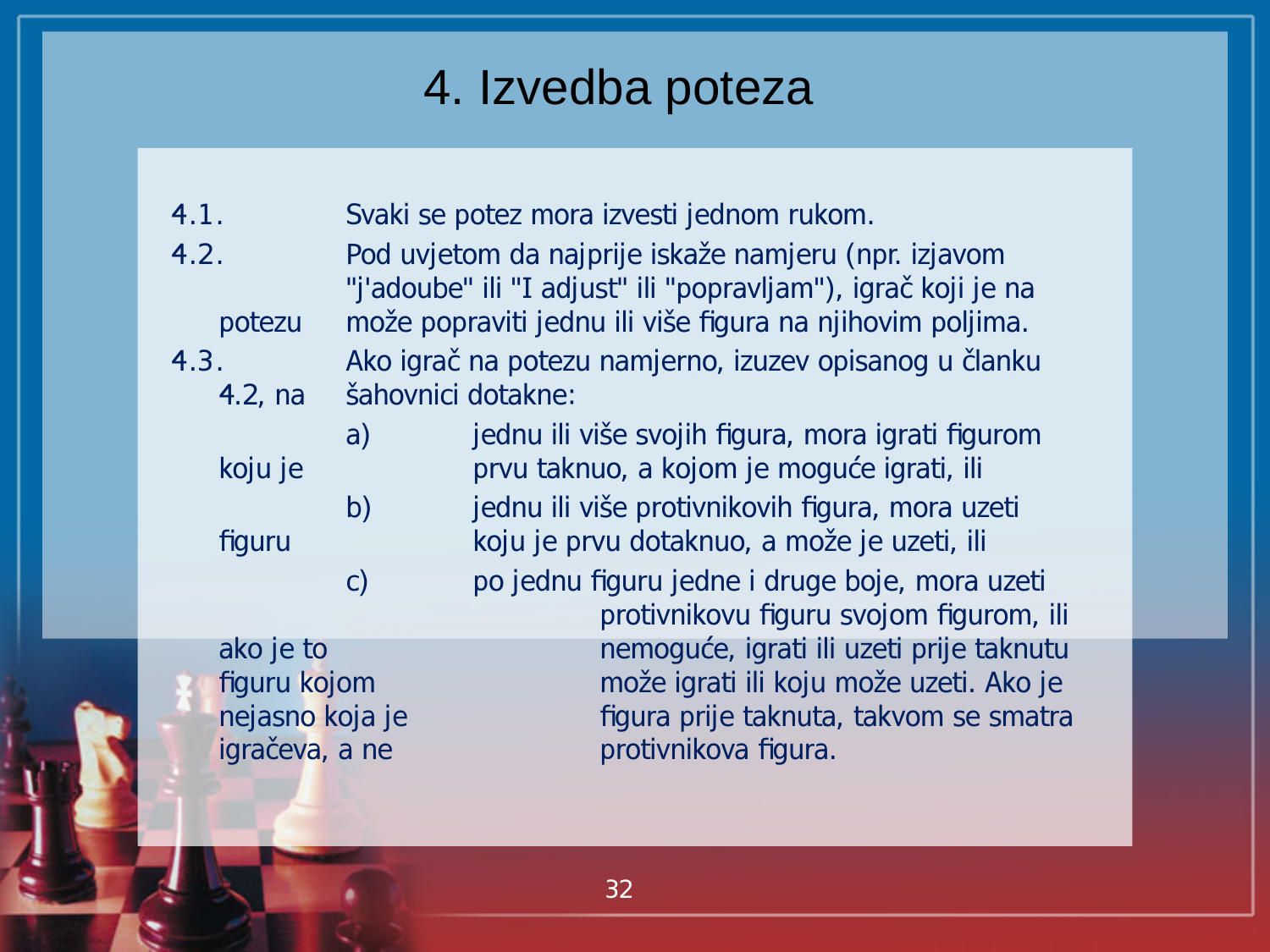

# 4. Izvedba poteza
4.1.	Svaki se potez mora izvesti jednom rukom.
4.2.	Pod uvjetom da najprije iskaže namjeru (npr. izjavom 	"j'adoube" ili "I adjust" ili "popravljam"), igrač koji je na potezu 	može popraviti jednu ili više figura na njihovim poljima.
4.3.	Ako igrač na potezu namjerno, izuzev opisanog u članku 4.2, na 	šahovnici dotakne:
		a)	jednu ili više svojih figura, mora igrati figurom koju je 		prvu taknuo, a kojom je moguće igrati, ili
		b)	jednu ili više protivnikovih figura, mora uzeti figuru 		koju je prvu dotaknuo, a može je uzeti, ili
		c)	po jednu figuru jedne i druge boje, mora uzeti 			protivnikovu figuru svojom figurom, ili ako je to 			nemoguće, igrati ili uzeti prije taknutu figuru kojom 		može igrati ili koju može uzeti. Ako je nejasno koja je 		figura prije taknuta, takvom se smatra igračeva, a ne 		protivnikova figura.
32